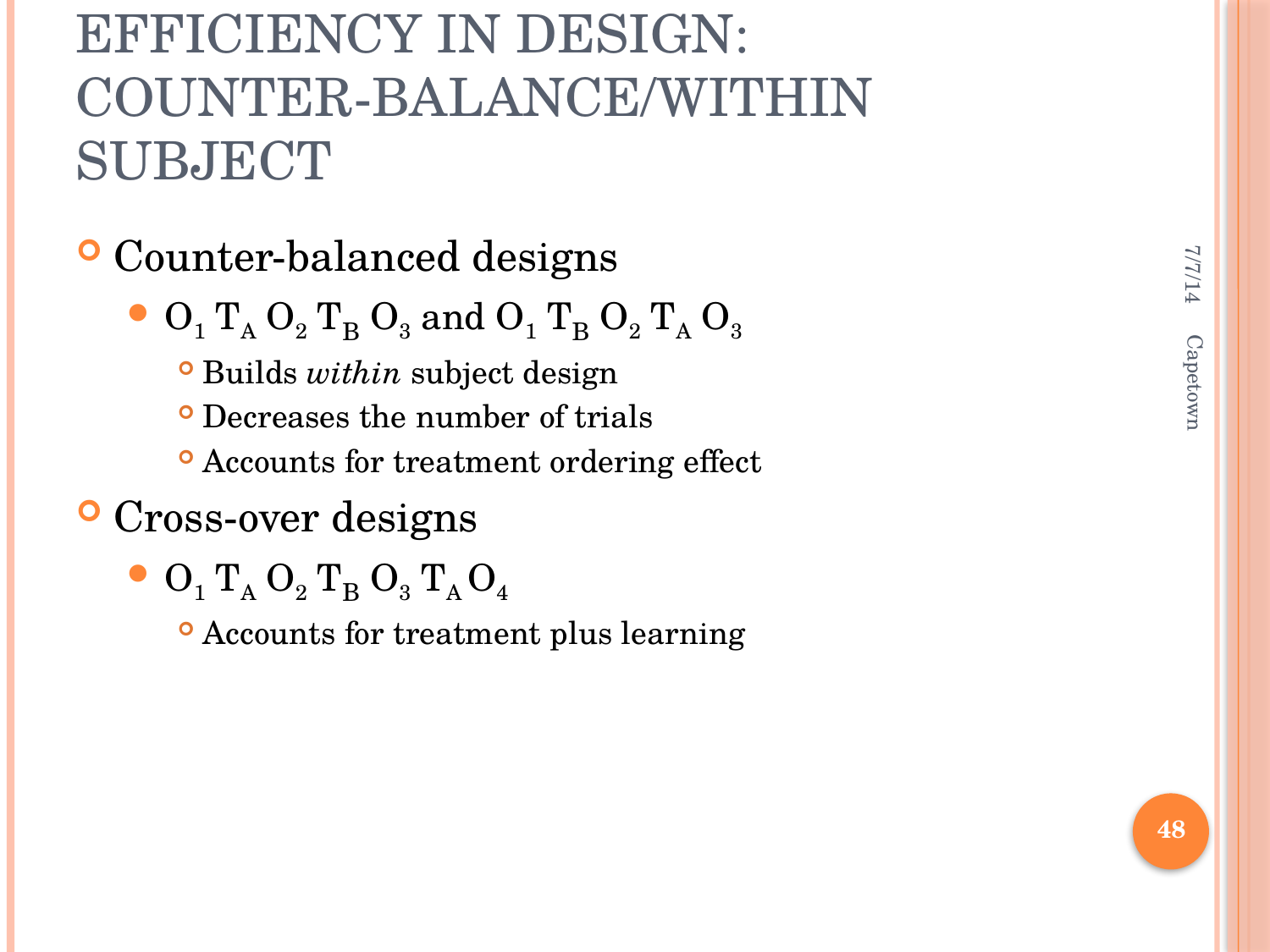

# Efficiency in Design: Counter-balance/Within Subject
7/7/14
Counter-balanced designs
O1 TA O2 TB O3 and O1 TB O2 TA O3
Builds within subject design
Decreases the number of trials
Accounts for treatment ordering effect
Cross-over designs
O1 TA O2 TB O3 TA O4
Accounts for treatment plus learning
Capetown
48